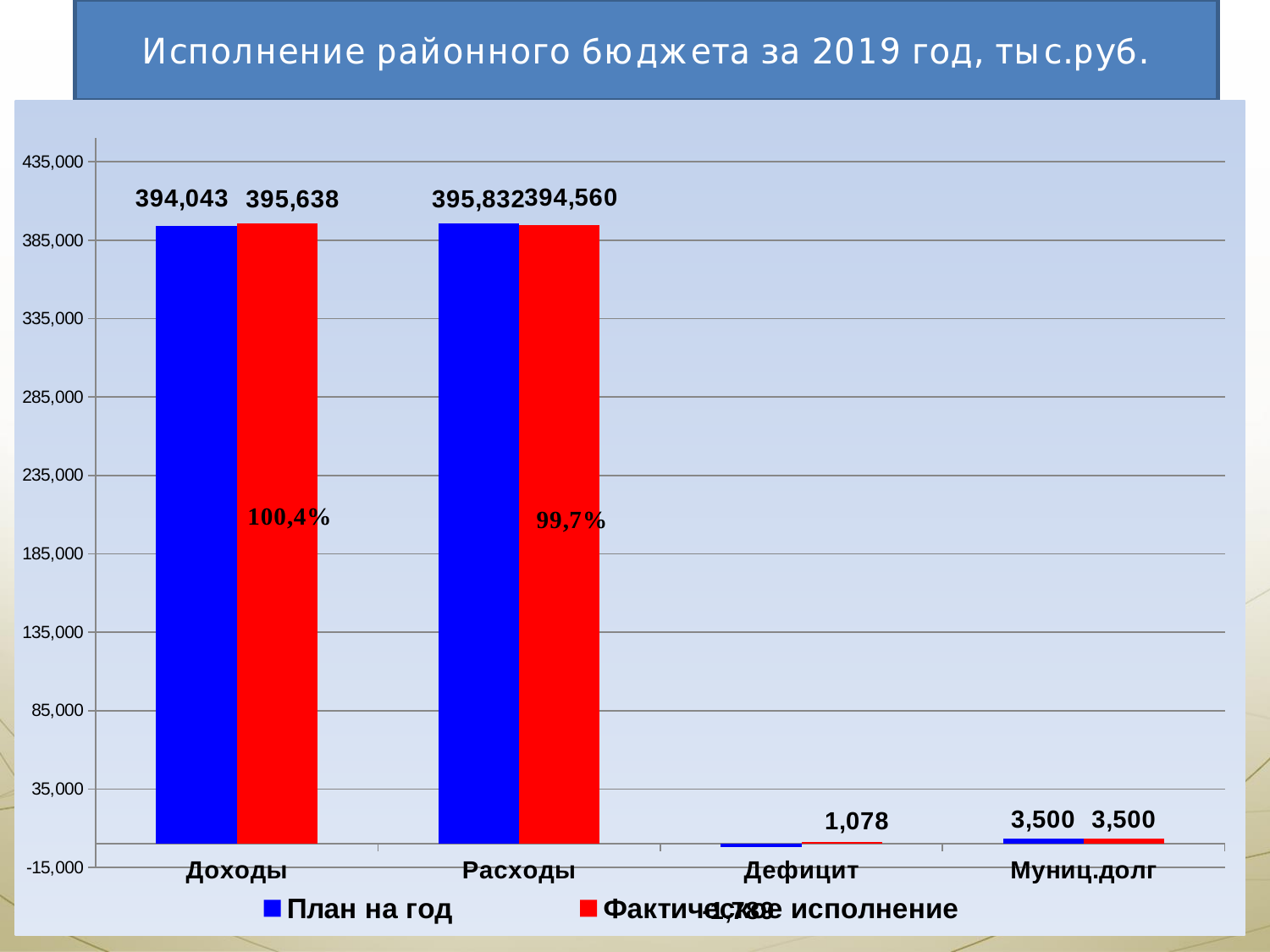

Исполнение районного бюджета за 2019 год, тыс.руб.

### Chart

| Category | План на год | Фактическое исполнение |
|---|---|---|
| Доходы | 394043.0 | 395638.0 |
| Расходы | 395832.0 | 394560.0 |
| Дефицит | -1789.0 | 1078.0 |
| Муниц.долг | 3500.0 | 3500.0 |
31